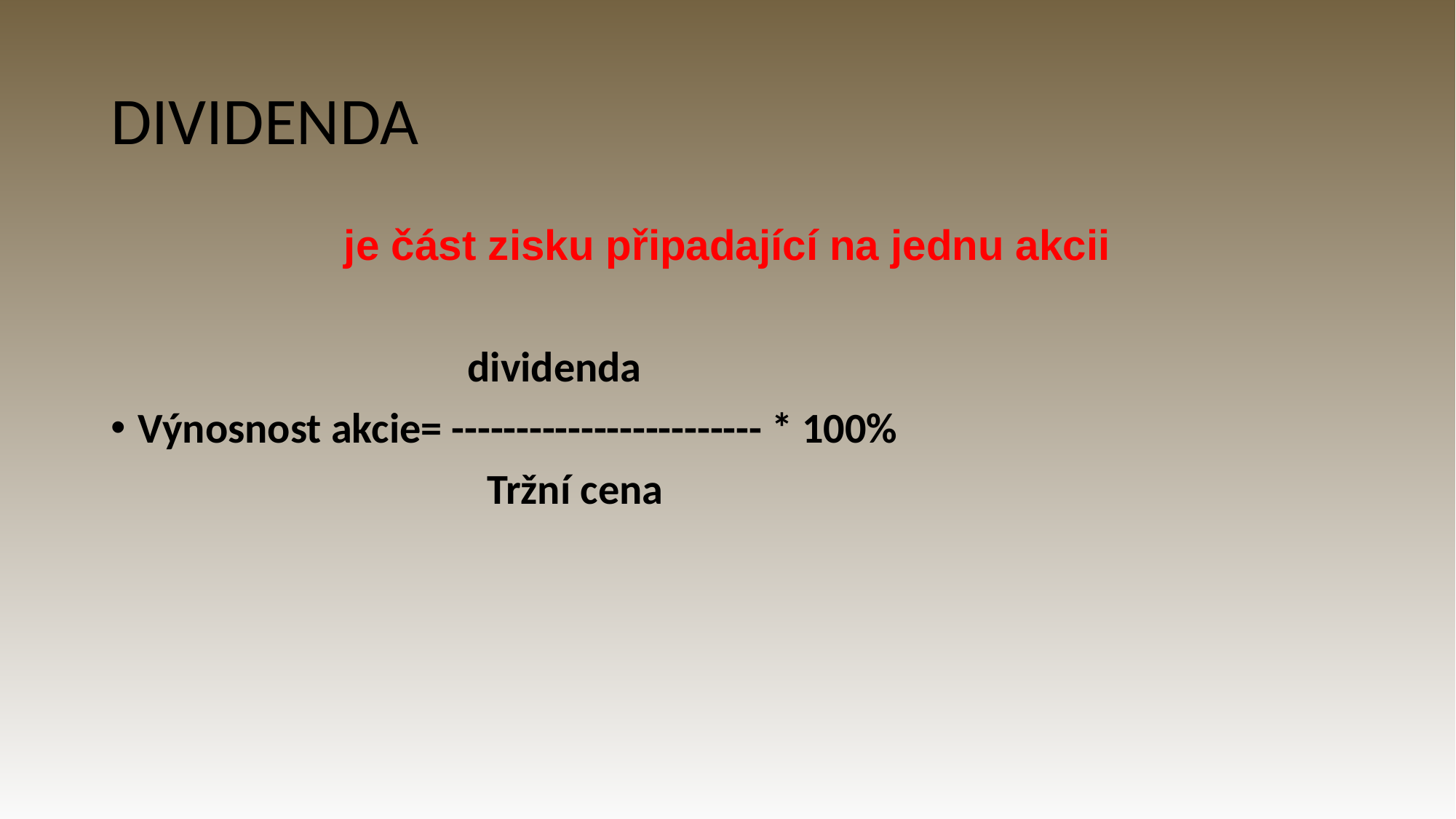

# DIVIDENDA
je část zisku připadající na jednu akcii

                                     dividenda
Výnosnost akcie= ------------------------ * 100%
                                       Tržní cena